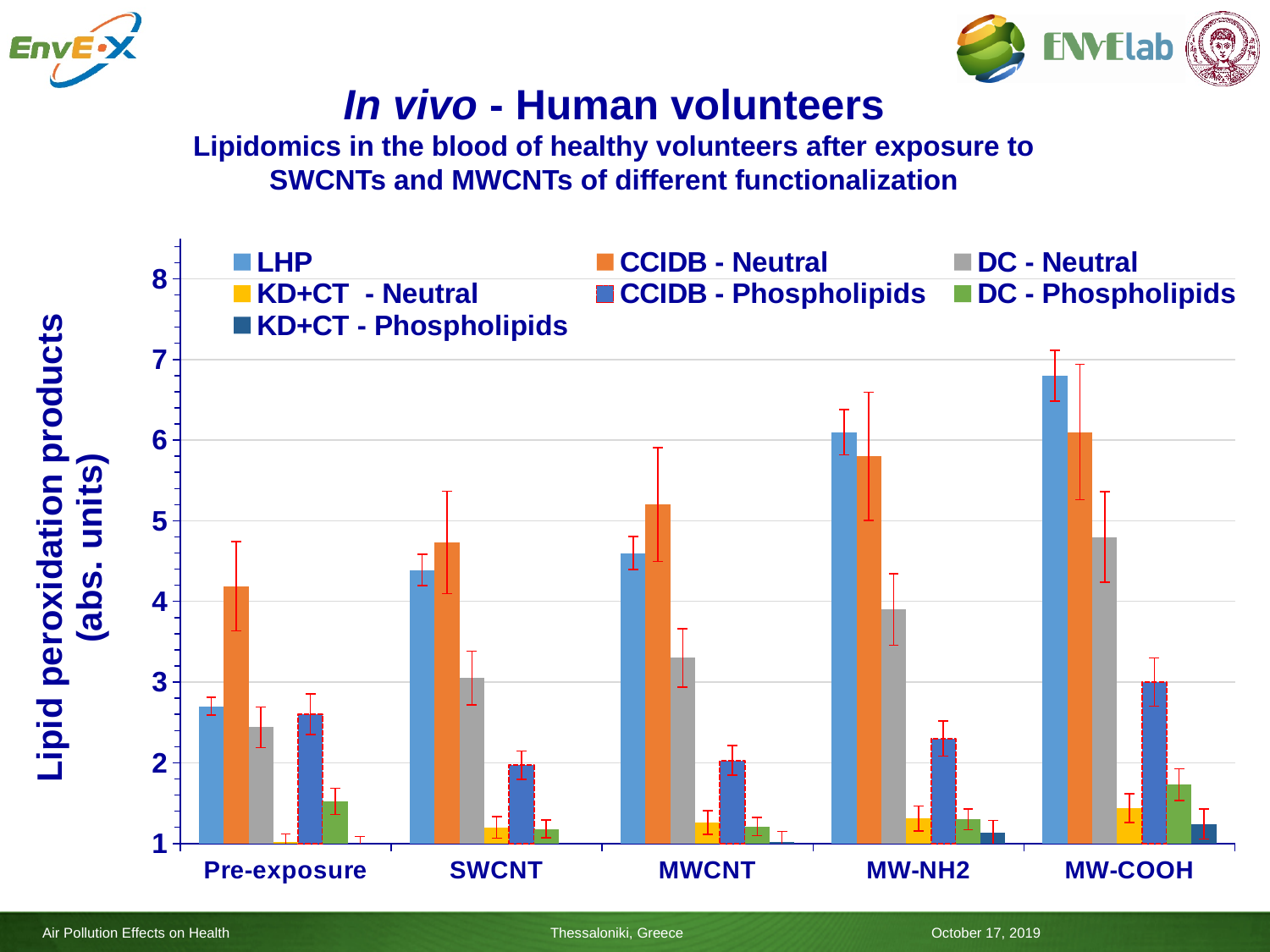

# In vivo - Human volunteers Lipidomics in the blood of healthy volunteers after exposure to SWCNTs and MWCNTs of different functionalization

### Chart

| Category | LHP | CCIDB - Neutral | DC - Neutral | KD+CT  - Neutral | CCIDB - Phospholipids | DC - Phospholipids | KD+CT - Phospholipids |
|---|---|---|---|---|---|---|---|
| Pre-exposure | 2.2 | 3.69 | 1.94 | 0.52 | 2.1 | 1.02 | 0.47 |
| SWCNT | 3.89 | 4.23 | 2.55 | 0.7 | 1.47 | 0.68 | 0.32 |
| MWCNT | 4.1 | 4.7 | 2.8 | 0.76 | 1.53 | 0.71 | 0.52 |
| MW-NH2 | 5.6 | 5.3 | 3.4 | 0.81 | 1.8 | 0.8 | 0.63 |
| MW-COOH | 6.3 | 5.6 | 4.3 | 0.94 | 2.5 | 1.23 | 0.74 |